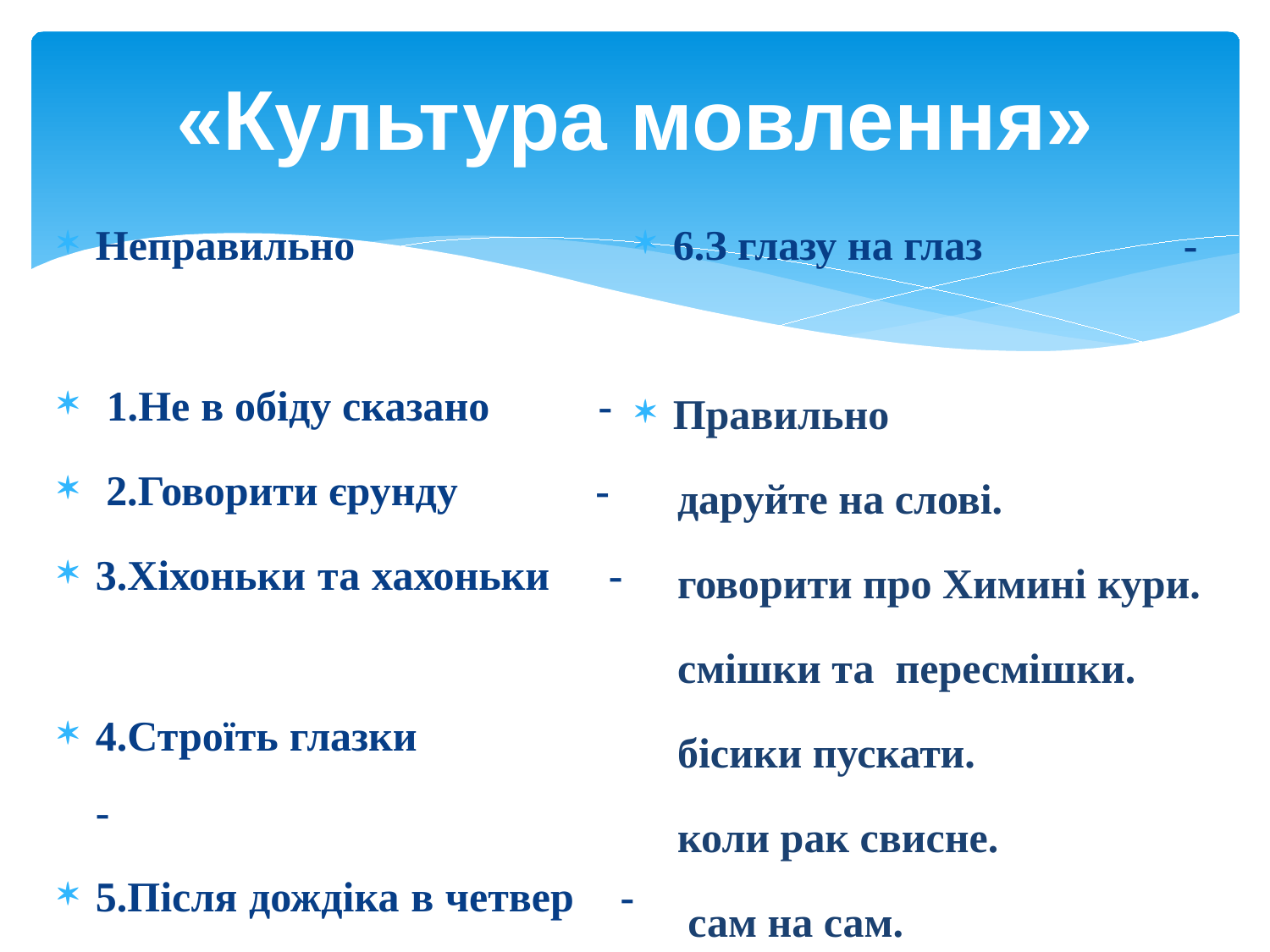

# «Культура мовлення»
Неправильно
 1.Не в обіду сказано          -
 2.Говорити єрунду             -
3.Хіхоньки та хахоньки     -
4.Строїть глазки  	               -
5.Після дождіка в четвер    -
6.З глазу на глаз                   -

Правильно
    даруйте на слові.
    говорити про Химині кури.
    смішки та  пересмішки.
    бісики пускати.
    коли рак свисне.
     сам на сам.